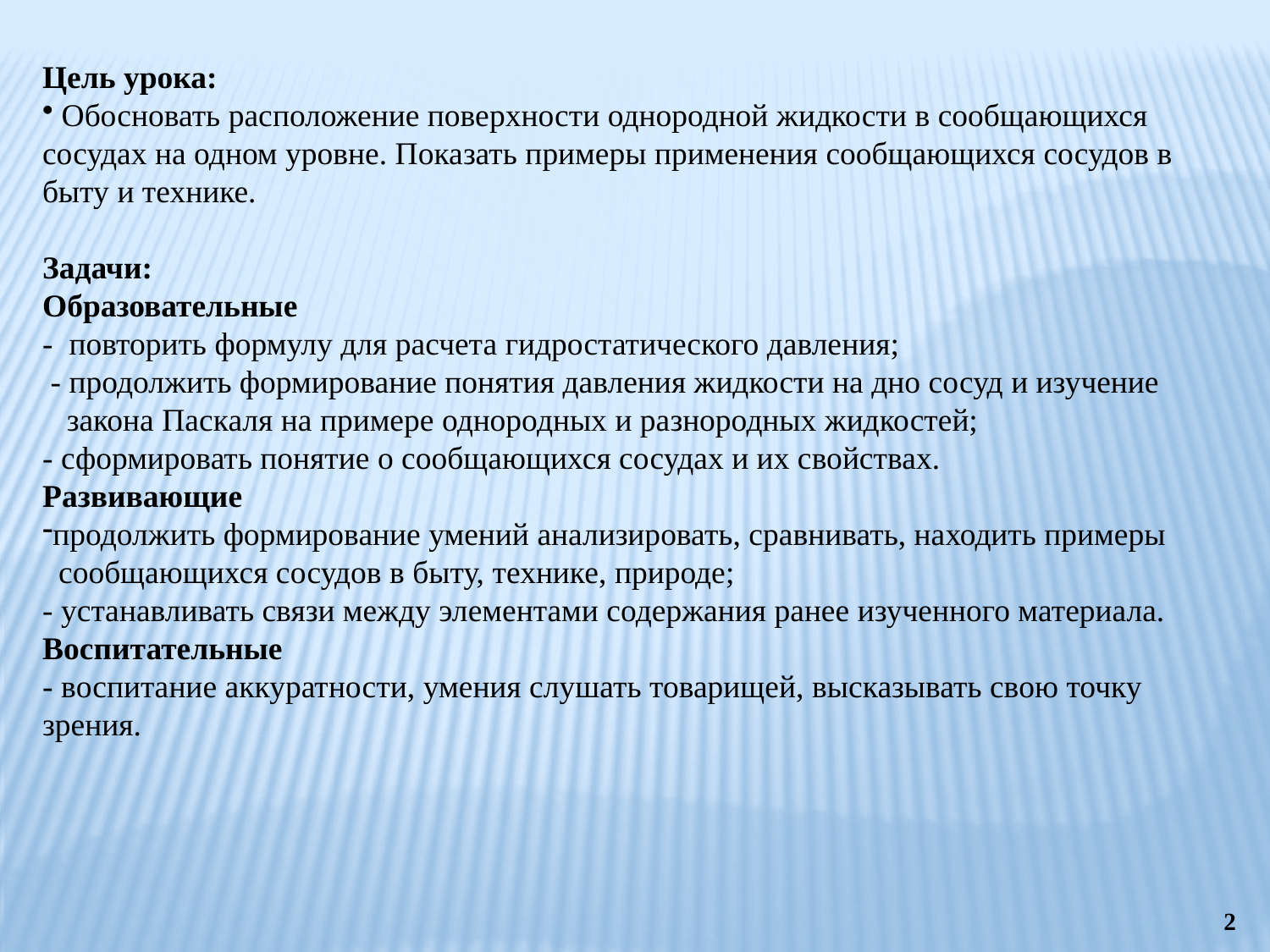

Цель урока:
 Обосновать расположение поверхности однородной жидкости в сообщающихся сосудах на одном уровне. Показать примеры применения сообщающихся сосудов в быту и технике.

Задачи:
Образовательные
-  повторить формулу для расчета гидростатического давления;
 - продолжить формирование понятия давления жидкости на дно сосуд и изучение
   закона Паскаля на примере однородных и разнородных жидкостей;
- сформировать понятие о сообщающихся сосудах и их свойствах.
Развивающие
продолжить формирование умений анализировать, сравнивать, находить примеры
  сообщающихся сосудов в быту, технике, природе;
- устанавливать связи между элементами содержания ранее изученного материала.
Воспитательные
- воспитание аккуратности, умения слушать товарищей, высказывать свою точку зрения.

2